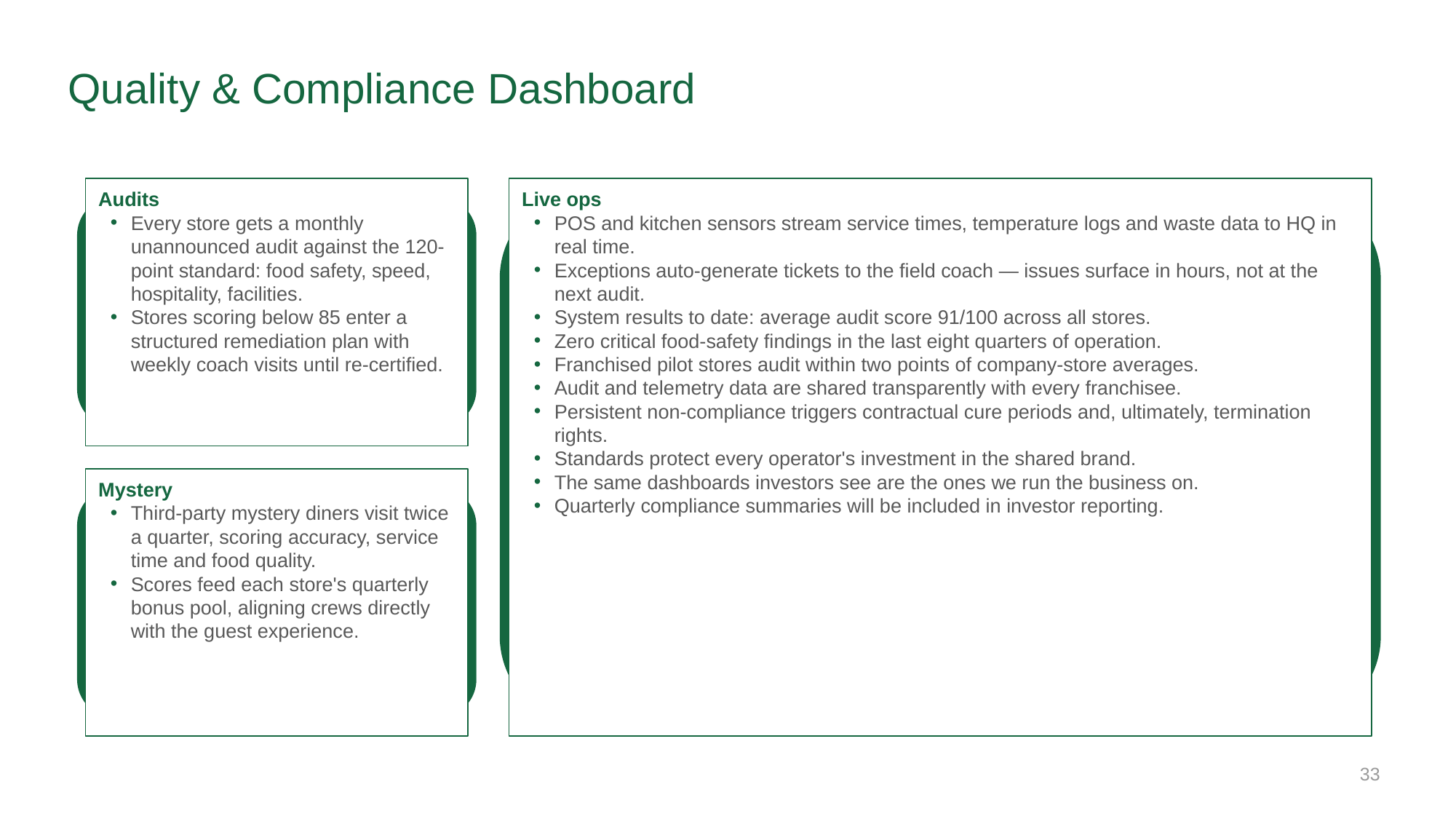

# Quality & Compliance Dashboard
Live ops
POS and kitchen sensors stream service times, temperature logs and waste data to HQ in real time.
Exceptions auto-generate tickets to the field coach — issues surface in hours, not at the next audit.
System results to date: average audit score 91/100 across all stores.
Zero critical food-safety findings in the last eight quarters of operation.
Franchised pilot stores audit within two points of company-store averages.
Audit and telemetry data are shared transparently with every franchisee.
Persistent non-compliance triggers contractual cure periods and, ultimately, termination rights.
Standards protect every operator's investment in the shared brand.
The same dashboards investors see are the ones we run the business on.
Quarterly compliance summaries will be included in investor reporting.

Audits
Every store gets a monthly unannounced audit against the 120-point standard: food safety, speed, hospitality, facilities.
Stores scoring below 85 enter a structured remediation plan with weekly coach visits until re-certified.

Mystery
Third-party mystery diners visit twice a quarter, scoring accuracy, service time and food quality.
Scores feed each store's quarterly bonus pool, aligning crews directly with the guest experience.

33